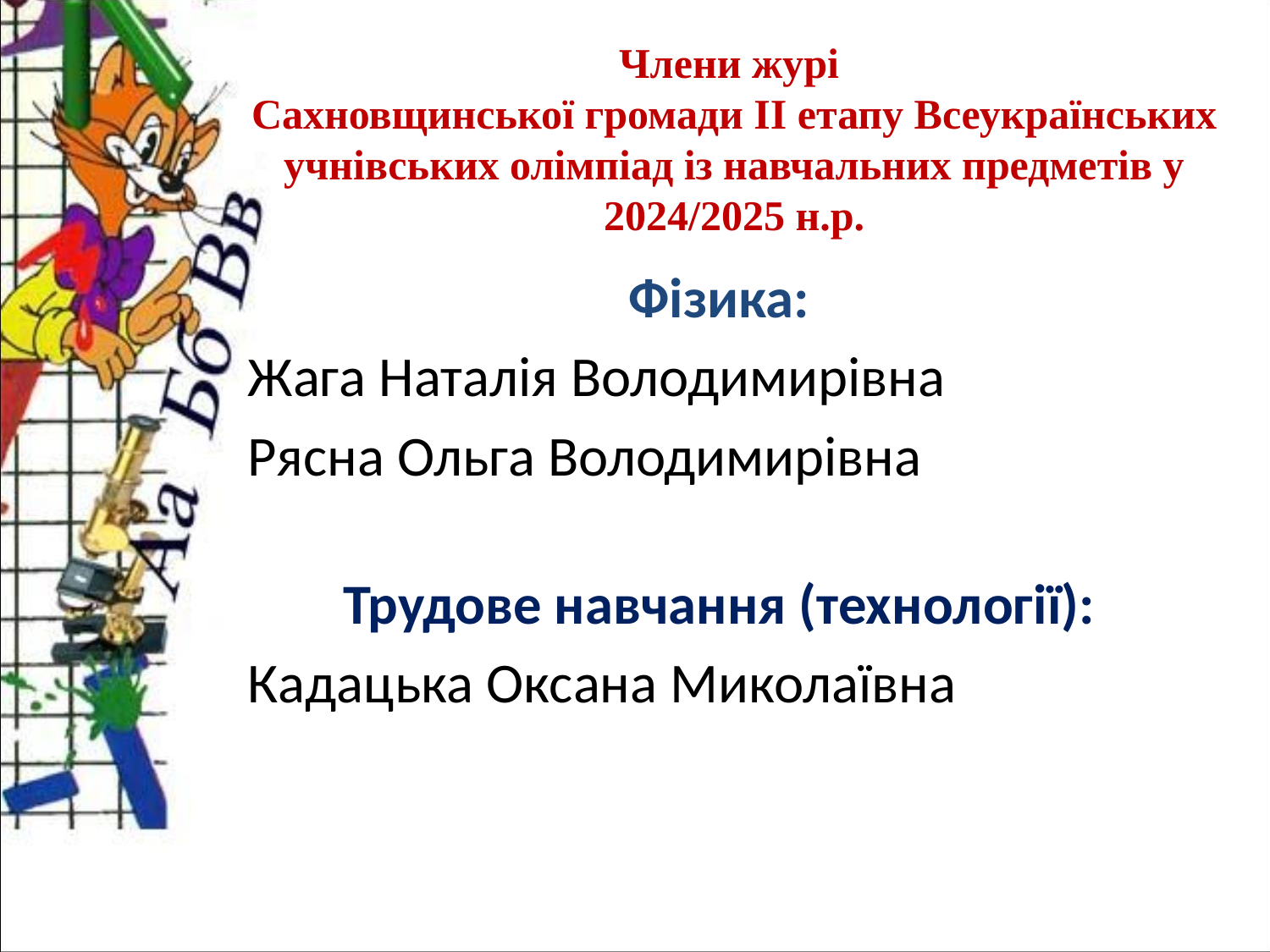

Члени журі
Сахновщинської громади ІІ етапу Всеукраїнських учнівських олімпіад із навчальних предметів у 2024/2025 н.р.

Фізика:
Жага Наталія Володимирівна
Рясна Ольга Володимирівна

Трудове навчання (технології):
Кадацька Оксана Миколаївна